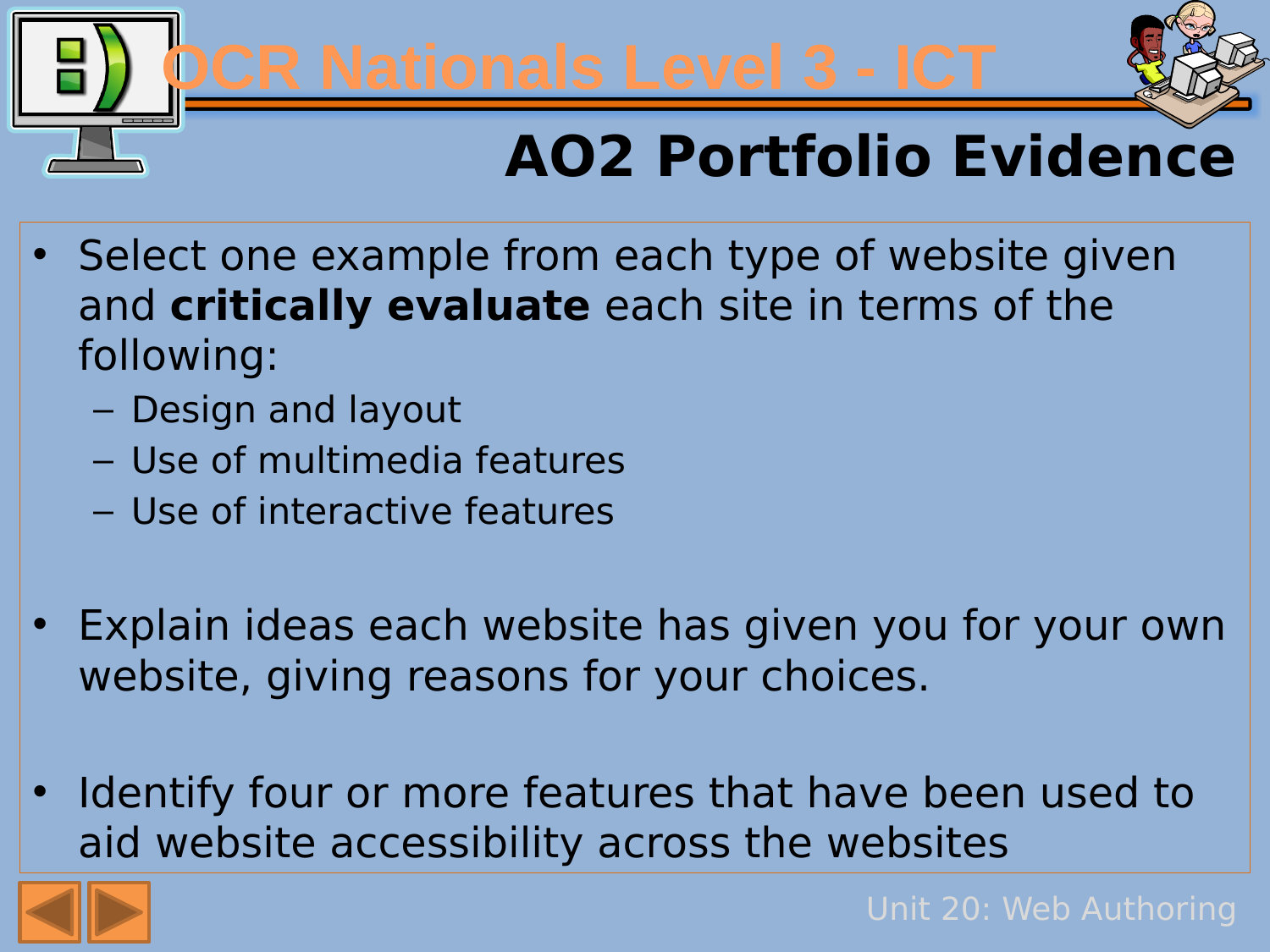

# AO2 Portfolio Evidence
Select one example from each type of website given and critically evaluate each site in terms of the following:
Design and layout
Use of multimedia features
Use of interactive features

Explain ideas each website has given you for your own website, giving reasons for your choices.

Identify four or more features that have been used to aid website accessibility across the websites